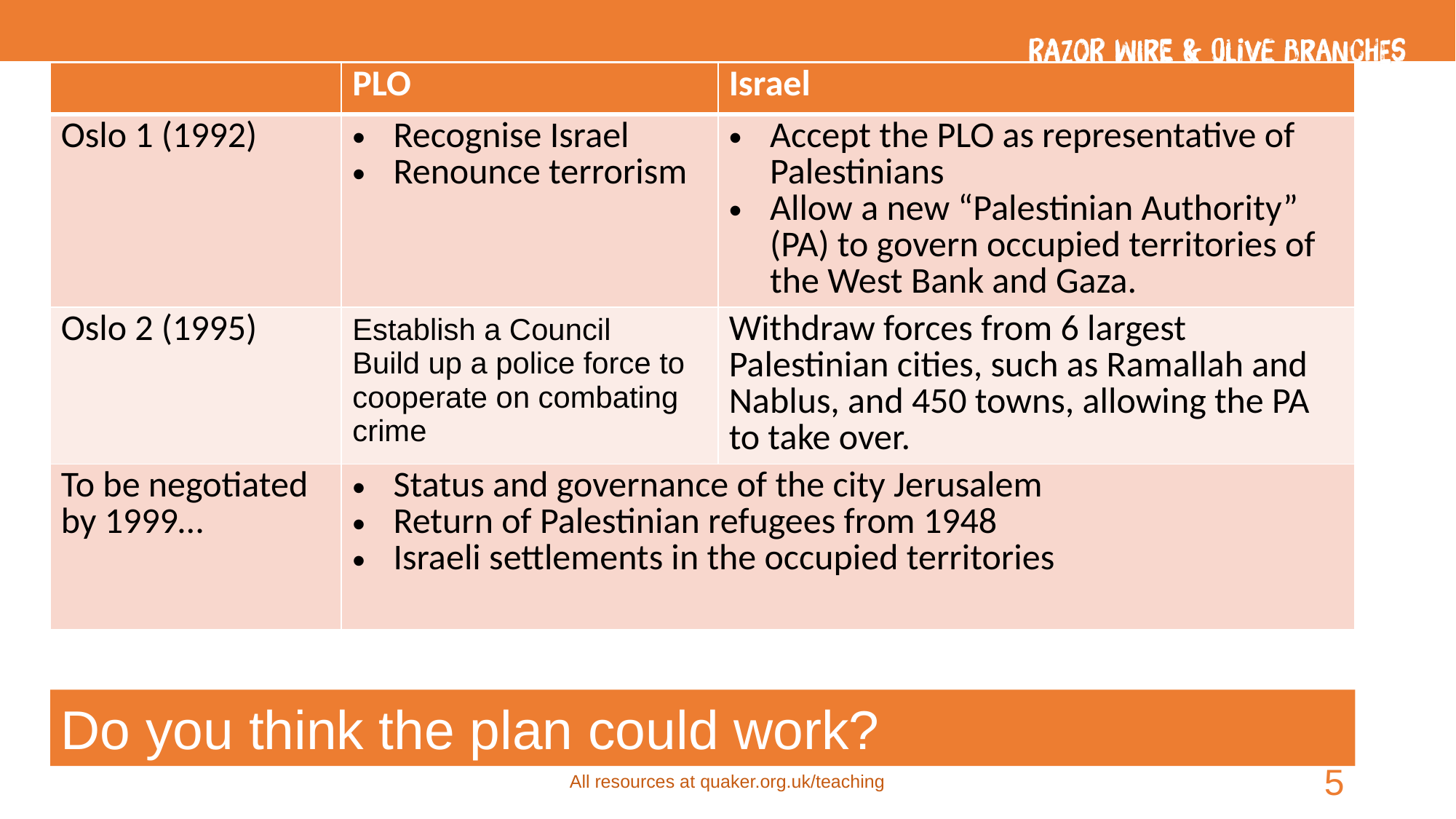

#
|  | PLO | Israel |
| --- | --- | --- |
| Oslo 1 (1992) | Recognise Israel Renounce terrorism | Accept the PLO as representative of Palestinians Allow a new “Palestinian Authority” (PA) to govern occupied territories of the West Bank and Gaza. |
| Oslo 2 (1995) | Establish a Council Build up a police force to cooperate on combating crime | Withdraw forces from 6 largest Palestinian cities, such as Ramallah and Nablus, and 450 towns, allowing the PA to take over. |
| To be negotiated by 1999… | Status and governance of the city Jerusalem Return of Palestinian refugees from 1948 Israeli settlements in the occupied territories |  |
Do you think the plan could work?
All resources at quaker.org.uk/teaching
5